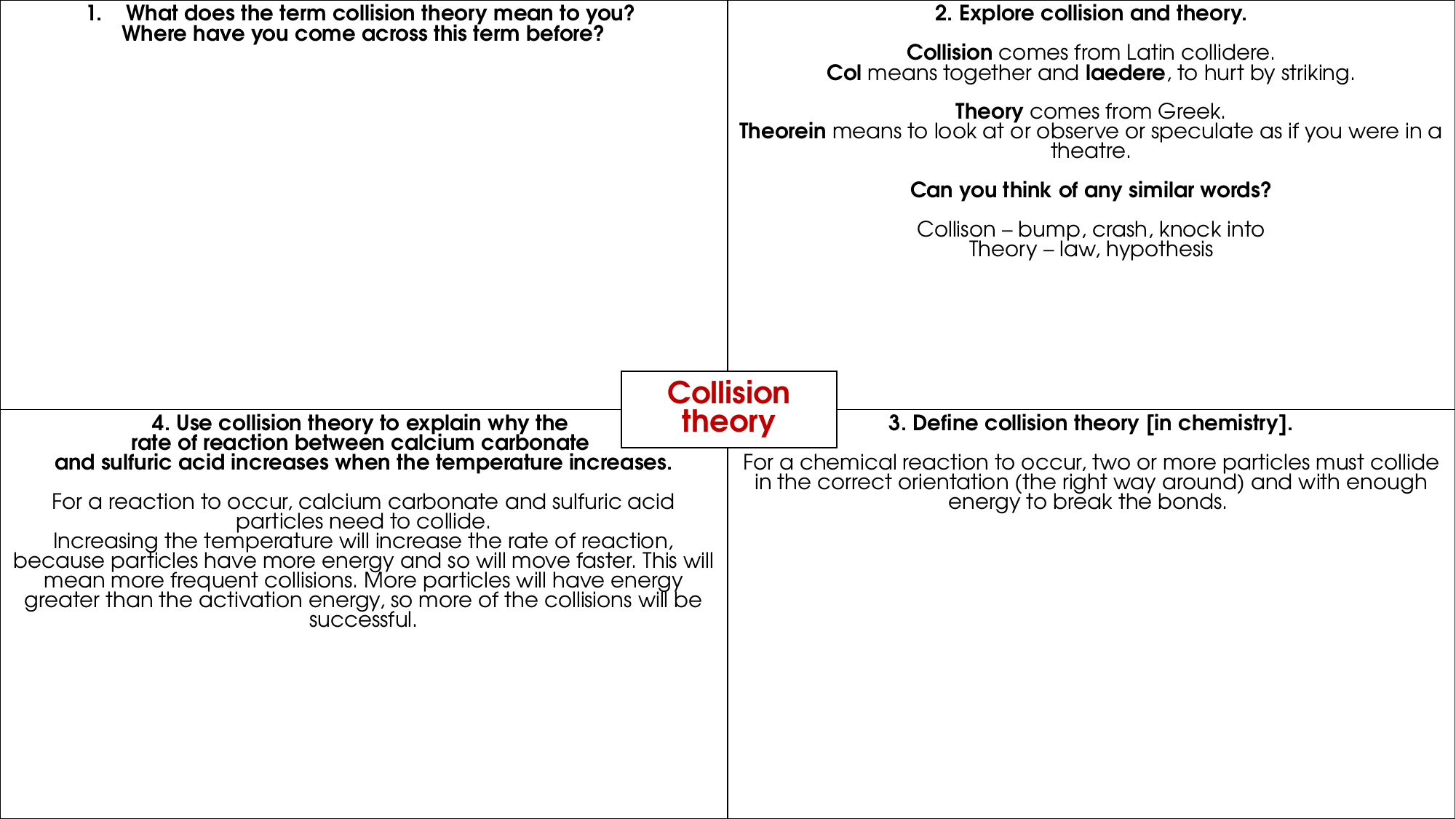

| What does the term collision theory mean to you? Where have you come across this term before? | 2. Explore collision and theory. Collision comes from Latin collidere. Col means together and laedere, to hurt by striking. Theory comes from Greek. Theorein means to look at or observe or speculate as if you were in a theatre. Can you think of any similar words? Collison – bump, crash, knock into Theory – law, hypothesis |
| --- | --- |
| 4. Use collision theory to explain why the rate of reaction between calcium carbonate and sulfuric acid increases when the temperature increases. For a reaction to occur, calcium carbonate and sulfuric acid particles need to collide. Increasing the temperature will increase the rate of reaction, because particles have more energy and so will move faster. This will mean more frequent collisions. More particles will have energy greater than the activation energy, so more of the collisions will be successful. | 3. Define collision theory [in chemistry]. For a chemical reaction to occur, two or more particles must collide in the correct orientation (the right way around) and with enough energy to break the bonds. |
# Frayer model suggested answers: collision theory
| Collision theory |
| --- |